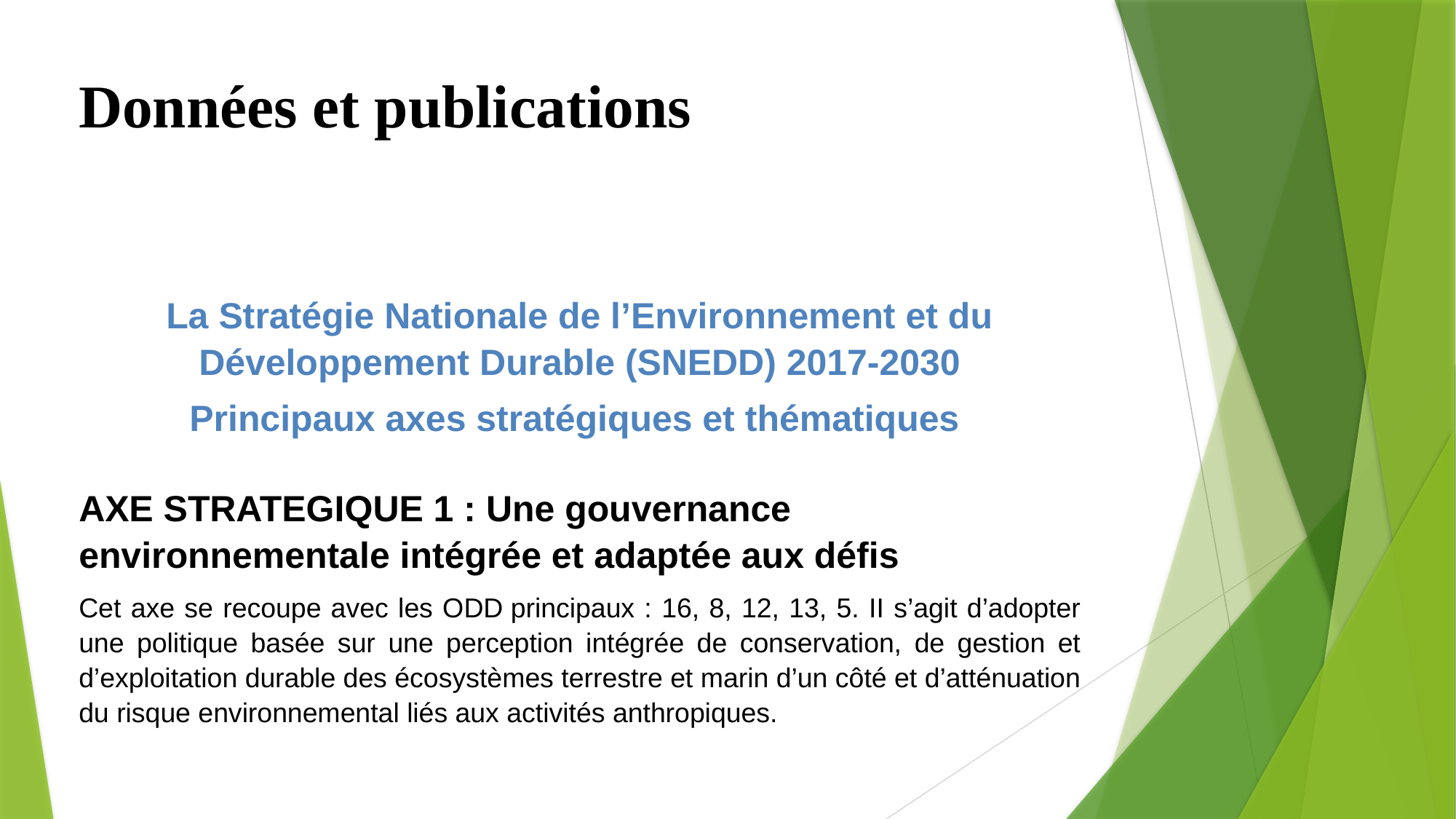

Données et publications

La Stratégie Nationale de l’Environnement et du Développement Durable (SNEDD) 2017-2030
Principaux axes stratégiques et thématiques

AXE STRATEGIQUE 1 : Une gouvernance environnementale intégrée et adaptée aux défis
Cet axe se recoupe avec les ODD principaux : 16, 8, 12, 13, 5. II s’agit d’adopter une politique basée sur une perception intégrée de conservation, de gestion et d’exploitation durable des écosystèmes terrestre et marin d’un côté et d’atténuation du risque environnemental liés aux activités anthropiques.